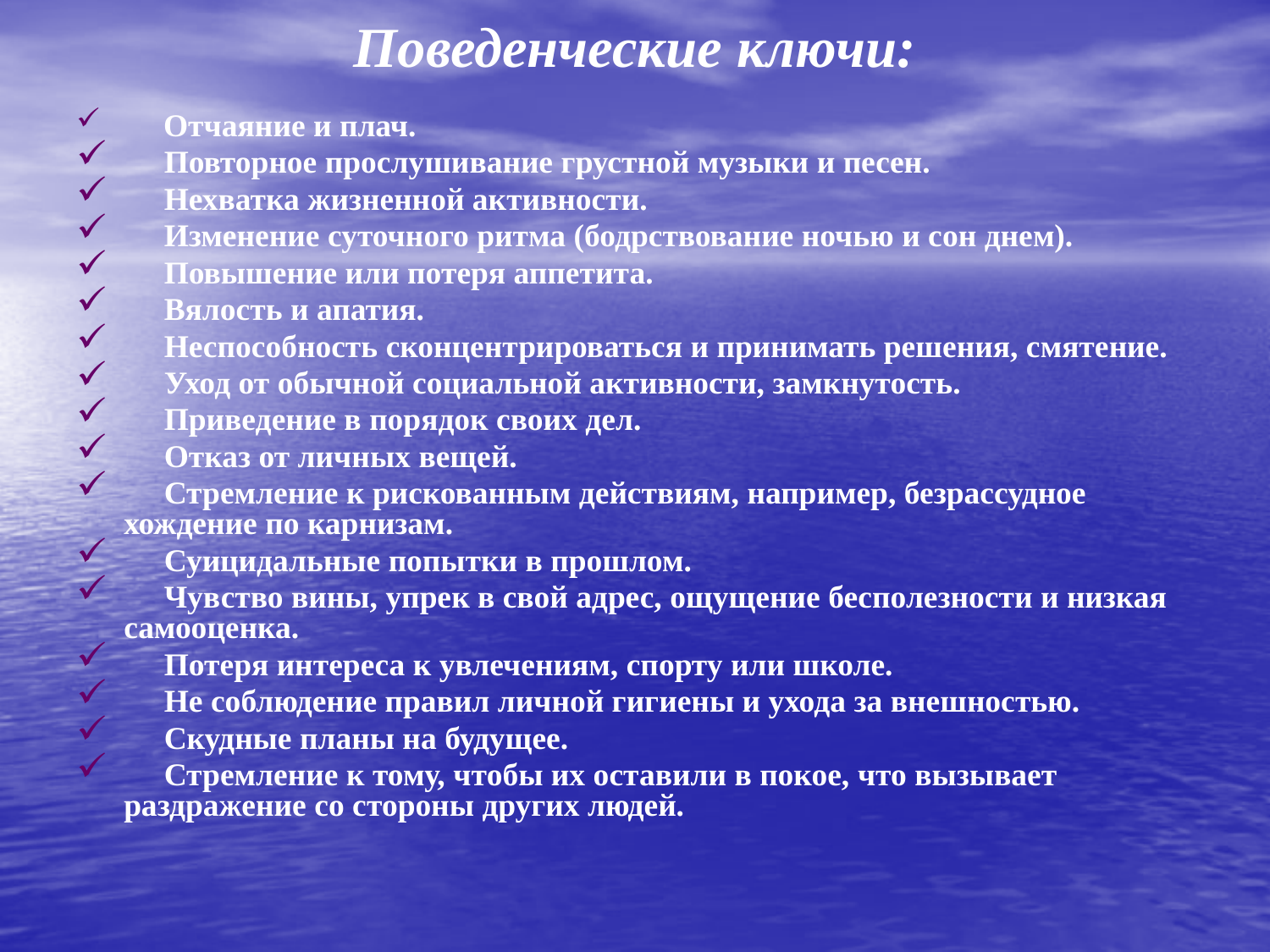

# Поведенческие ключи:
     Отчаяние и плач.
     Повторное прослушивание грустной музыки и песен.
     Нехватка жизненной активности.
     Изменение суточного ритма (бодрствование ночью и сон днем).
     Повышение или потеря аппетита.
     Вялость и апатия.
     Неспособность сконцентрироваться и принимать решения, смятение.
     Уход от обычной социальной активности, замкнутость.
     Приведение в порядок своих дел.
     Отказ от личных вещей.
     Стремление к рискованным действиям, например, безрассудное хождение по карнизам.
     Суицидальные попытки в прошлом.
     Чувство вины, упрек в свой адрес, ощущение бесполезности и низкая самооценка.
     Потеря интереса к увлечениям, спорту или школе.
     Не соблюдение правил личной гигиены и ухода за внешностью.
     Скудные планы на будущее.
     Стремление к тому, чтобы их оставили в покое, что вызывает раздражение со стороны других людей.